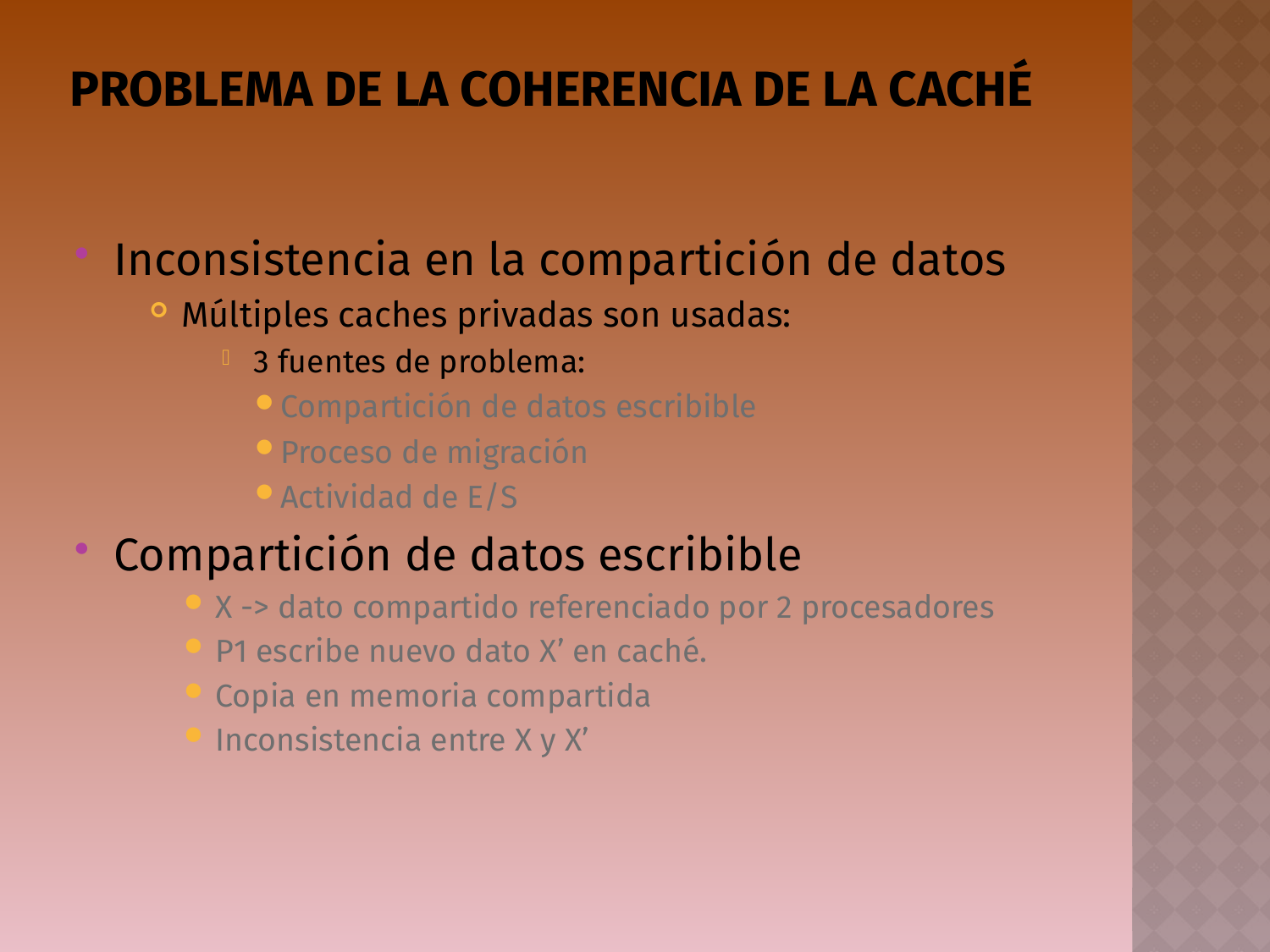

# Problema de la coherencia de la caché
Inconsistencia en la compartición de datos
Múltiples caches privadas son usadas:
3 fuentes de problema:
Compartición de datos escribible
Proceso de migración
Actividad de E/S
Compartición de datos escribible
X -> dato compartido referenciado por 2 procesadores
P1 escribe nuevo dato X’ en caché.
Copia en memoria compartida
Inconsistencia entre X y X’